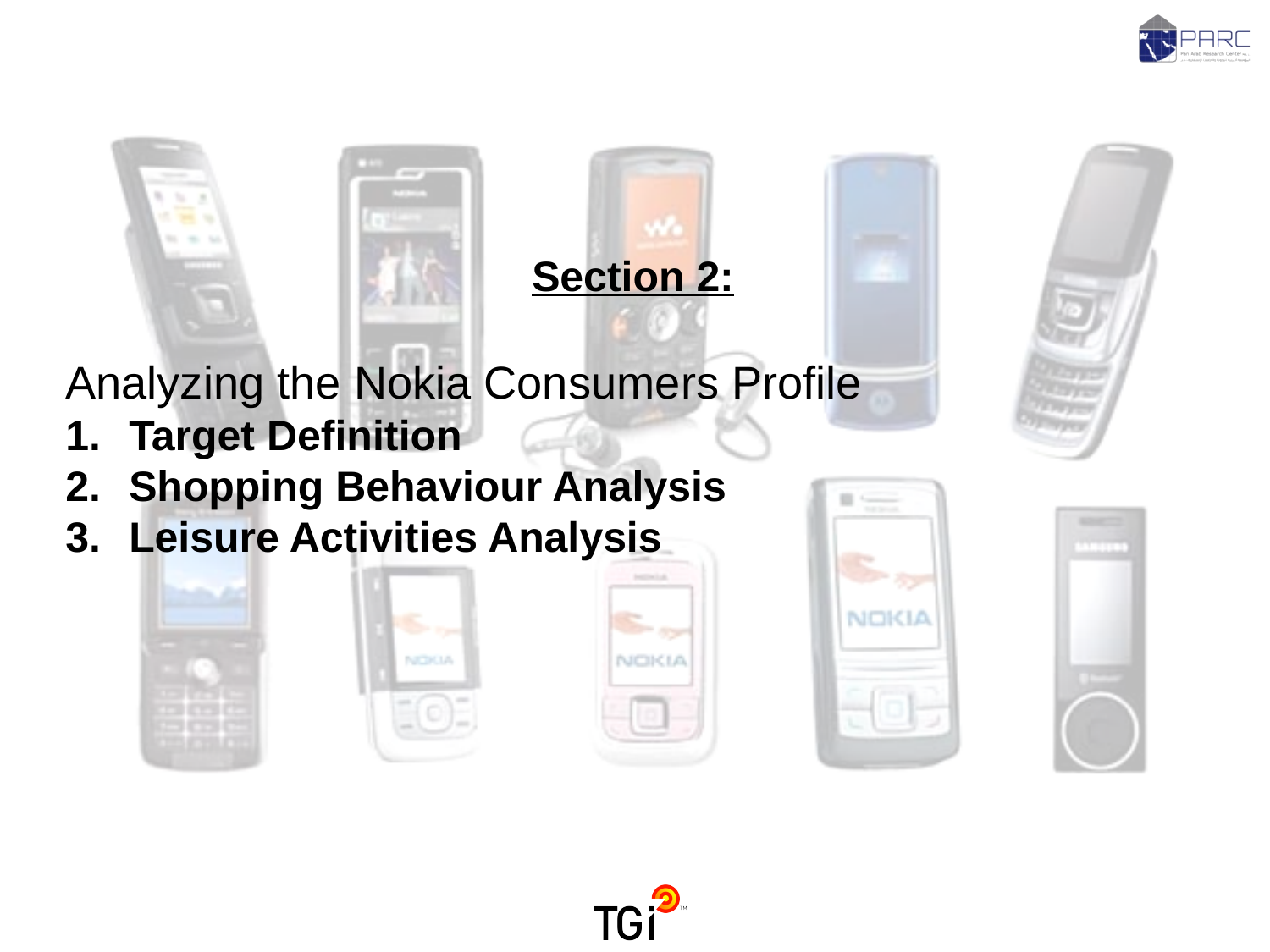

Section 2:
Analyzing the Nokia Consumers Profile
Target Definition
Shopping Behaviour Analysis
Leisure Activities Analysis